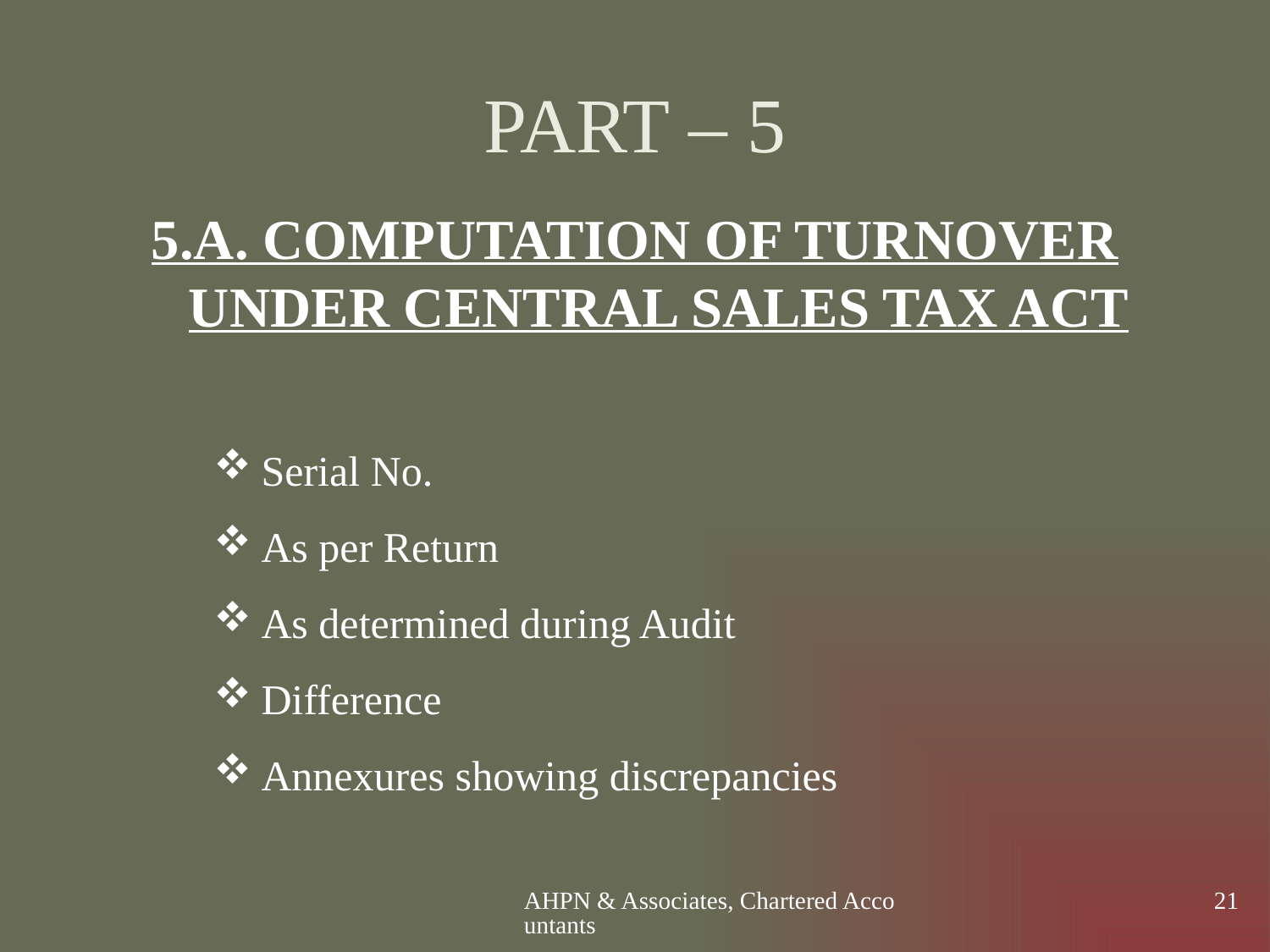

# PART – 5
5.A. COMPUTATION OF TURNOVER UNDER CENTRAL SALES TAX ACT
Serial No.
As per Return
As determined during Audit
Difference
Annexures showing discrepancies
AHPN & Associates, Chartered Accountants
21